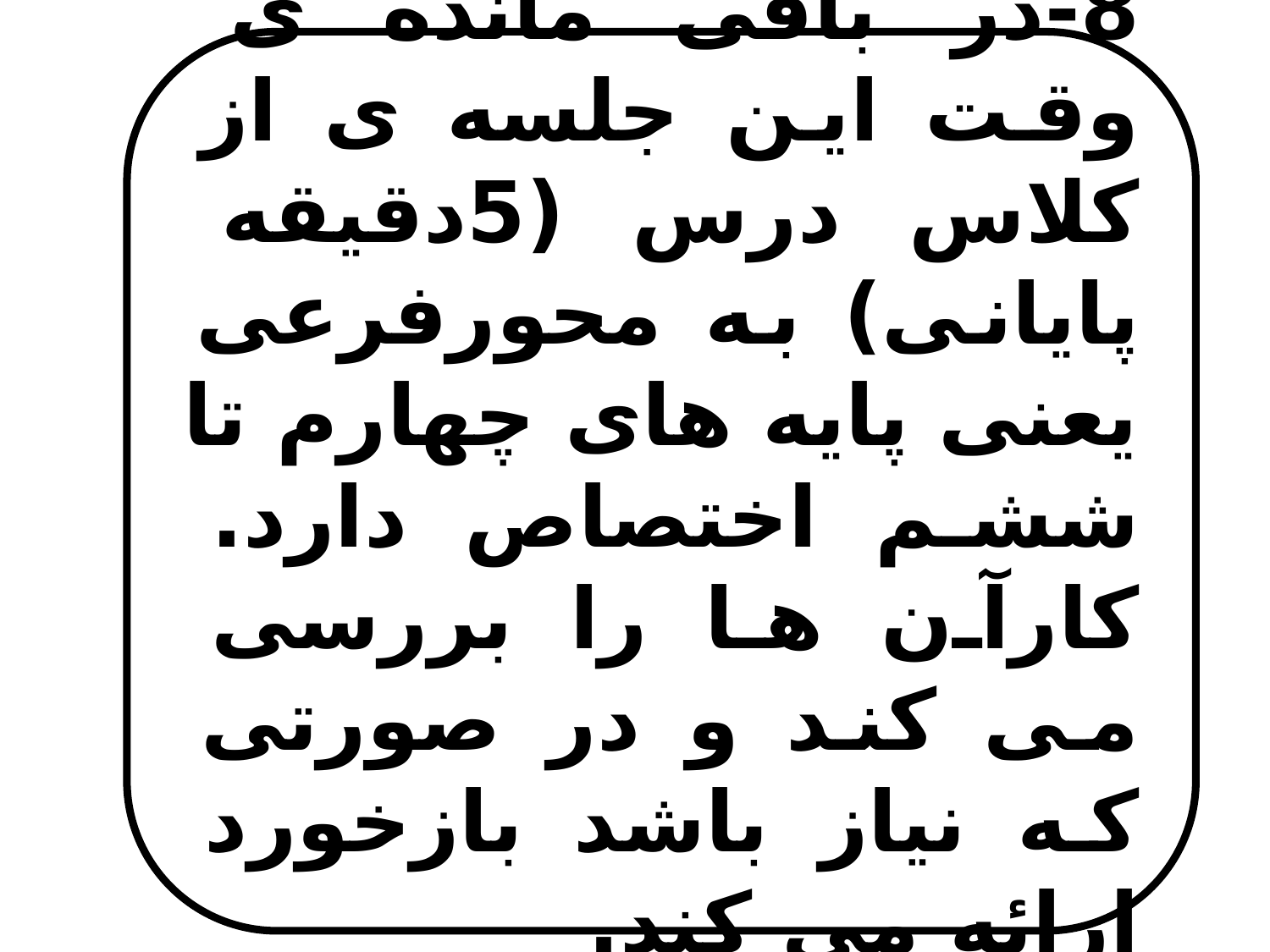

8-در باقی مانده ی وقت این جلسه ی از کلاس درس (5دقیقه پایانی) به محورفرعی یعنی پایه های چهارم تا ششم اختصاص دارد. کارآن ها را بررسی می کند و در صورتی که نیاز باشد بازخورد ارائه می کند.